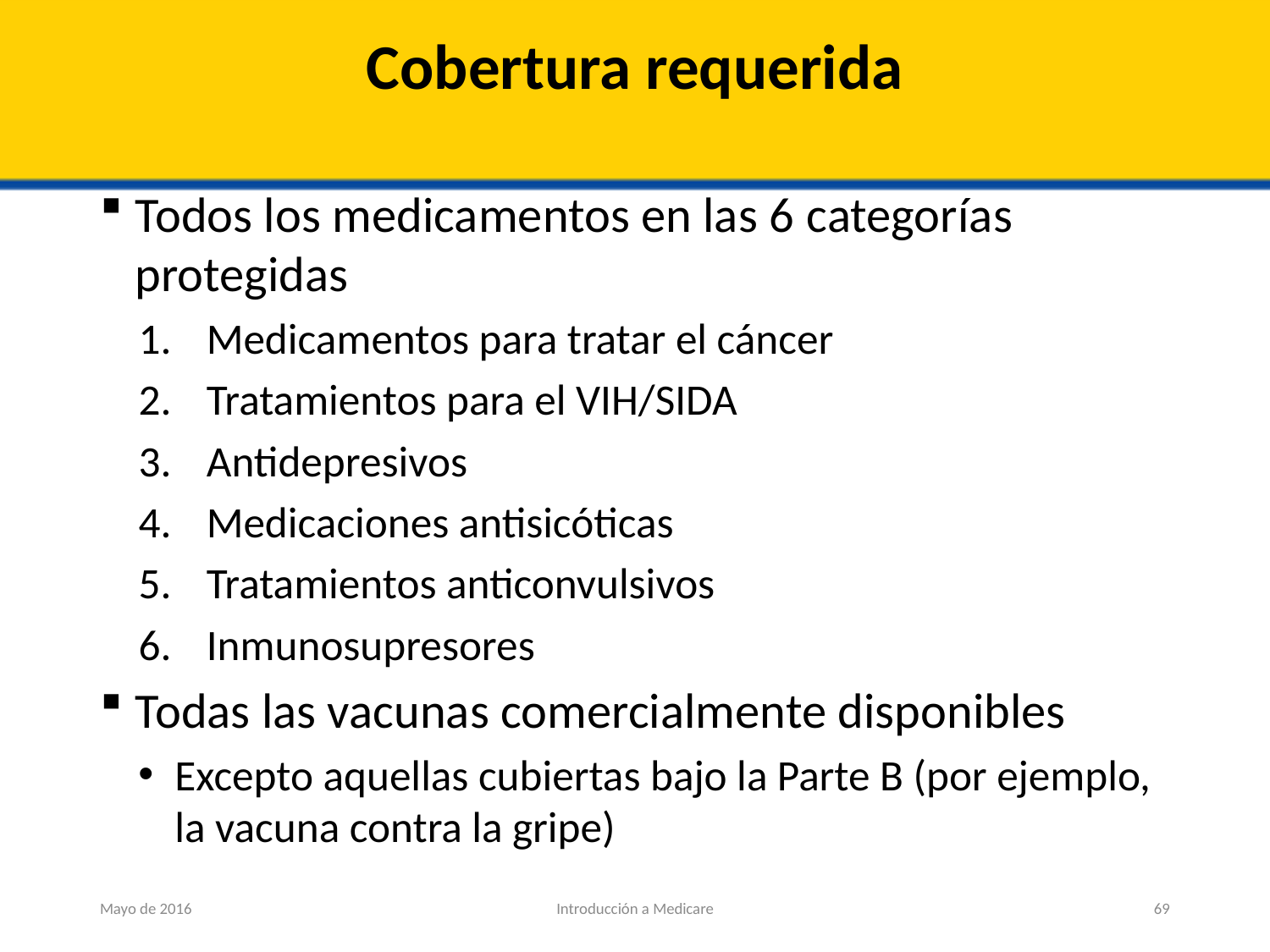

# Cobertura requerida
Todos los medicamentos en las 6 categorías protegidas
Medicamentos para tratar el cáncer
Tratamientos para el VIH/SIDA
Antidepresivos
Medicaciones antisicóticas
Tratamientos anticonvulsivos
Inmunosupresores
Todas las vacunas comercialmente disponibles
Excepto aquellas cubiertas bajo la Parte B (por ejemplo, la vacuna contra la gripe)
Mayo de 2016
Introducción a Medicare
69